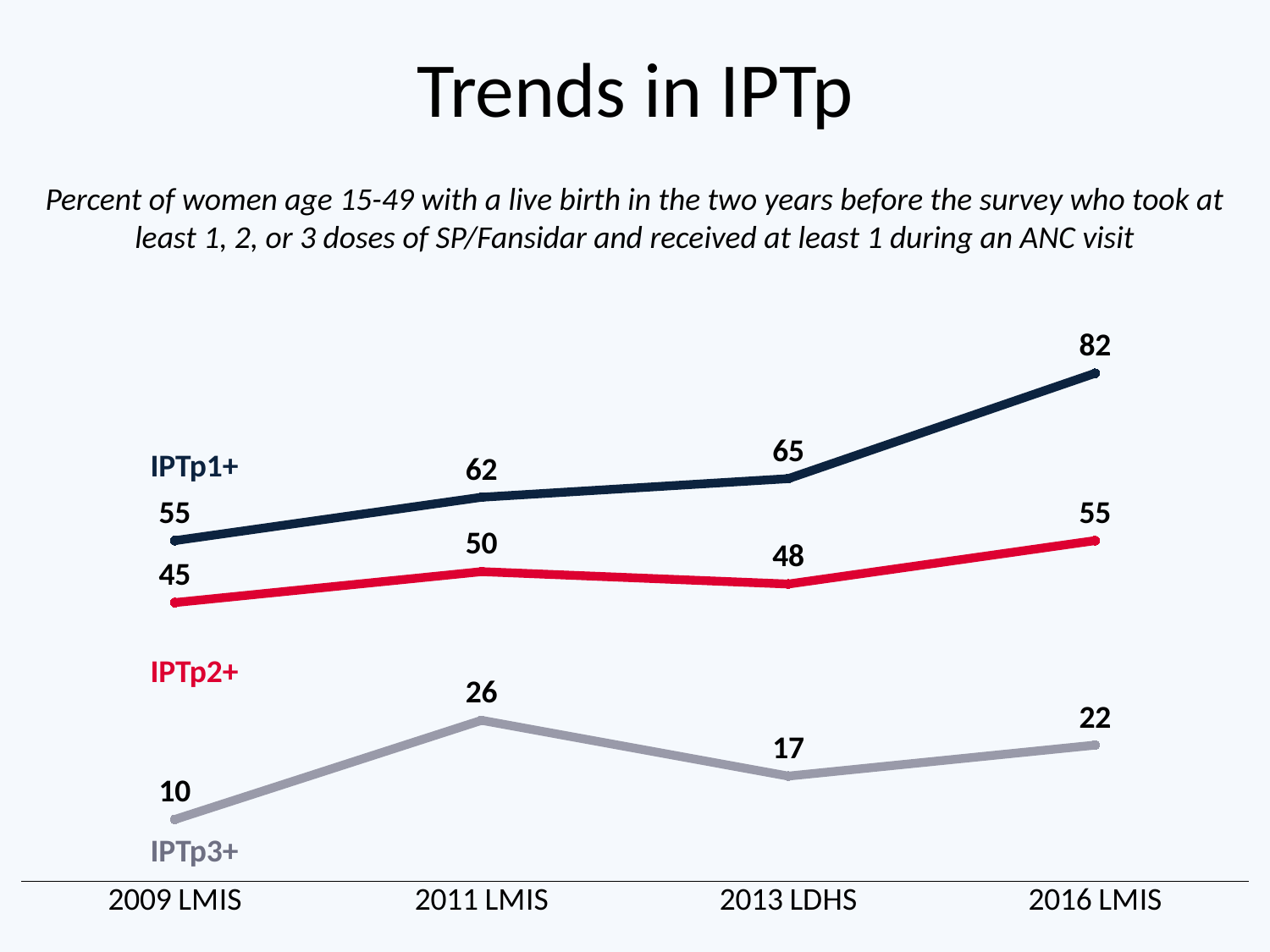

# Trends in IPTp
Percent of women age 15-49 with a live birth in the two years before the survey who took at least 1, 2, or 3 doses of SP/Fansidar and received at least 1 during an ANC visit

### Chart

| Category | IPTp1+ | IPTp2+ | IPTp3+ |
|---|---|---|---|
| 2009 LMIS | 55.0 | 45.0 | 10.0 |
| 2011 LMIS | 62.0 | 50.0 | 26.0 |
| 2013 LDHS | 65.0 | 48.0 | 17.0 |
| 2016 LMIS | 82.0 | 55.0 | 22.0 |
IPTp1+
IPTp2+
IPTp3+